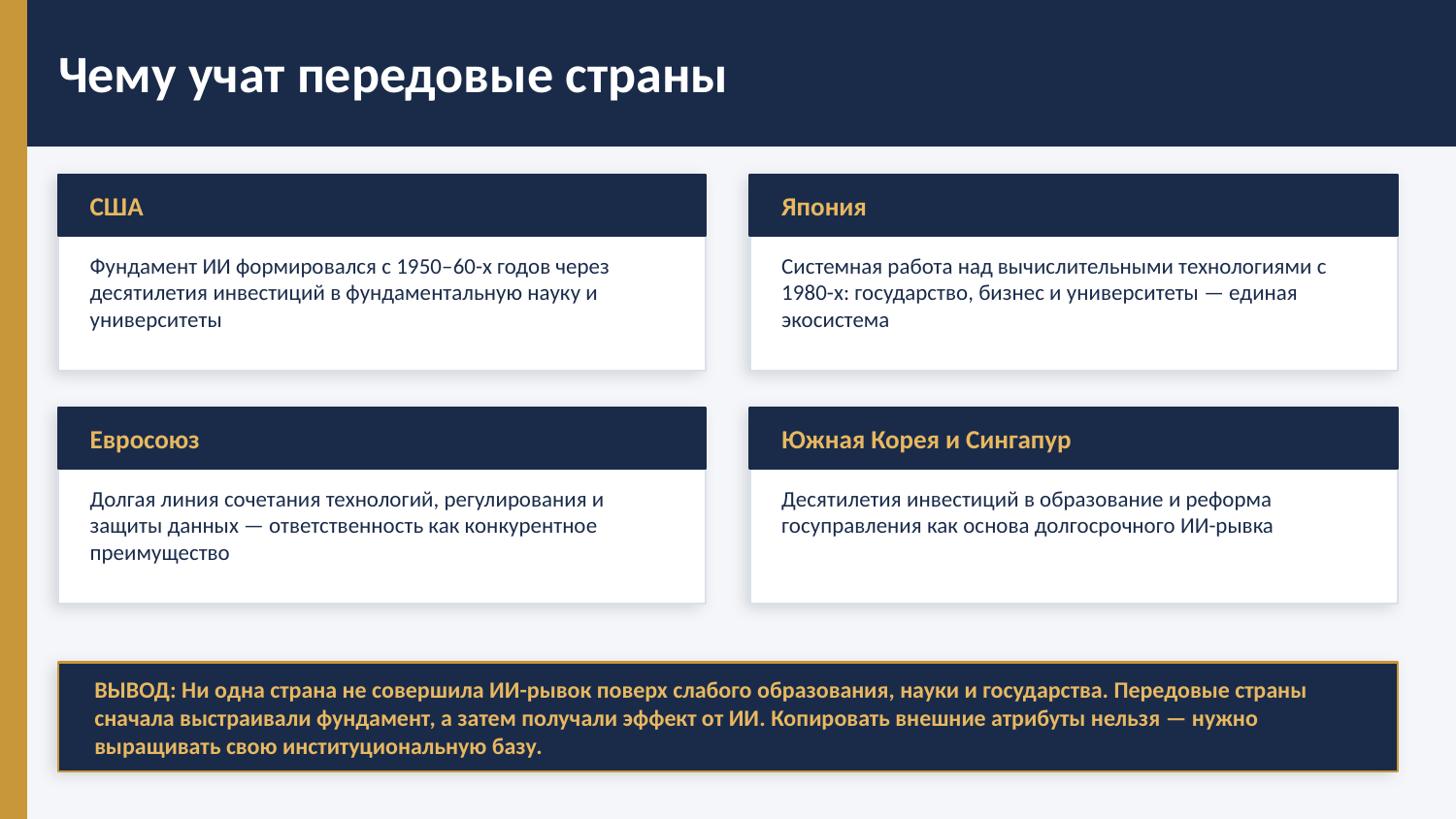

Чему учат передовые страны

США
Япония
Фундамент ИИ формировался с 1950–60-х годов через десятилетия инвестиций в фундаментальную науку и университеты
Системная работа над вычислительными технологиями с 1980-х: государство, бизнес и университеты — единая экосистема

Евросоюз
Южная Корея и Сингапур
Долгая линия сочетания технологий, регулирования и защиты данных — ответственность как конкурентное преимущество
Десятилетия инвестиций в образование и реформа госуправления как основа долгосрочного ИИ-рывка

ВЫВОД: Ни одна страна не совершила ИИ-рывок поверх слабого образования, науки и государства. Передовые страны сначала выстраивали фундамент, а затем получали эффект от ИИ. Копировать внешние атрибуты нельзя — нужно выращивать свою институциональную базу.